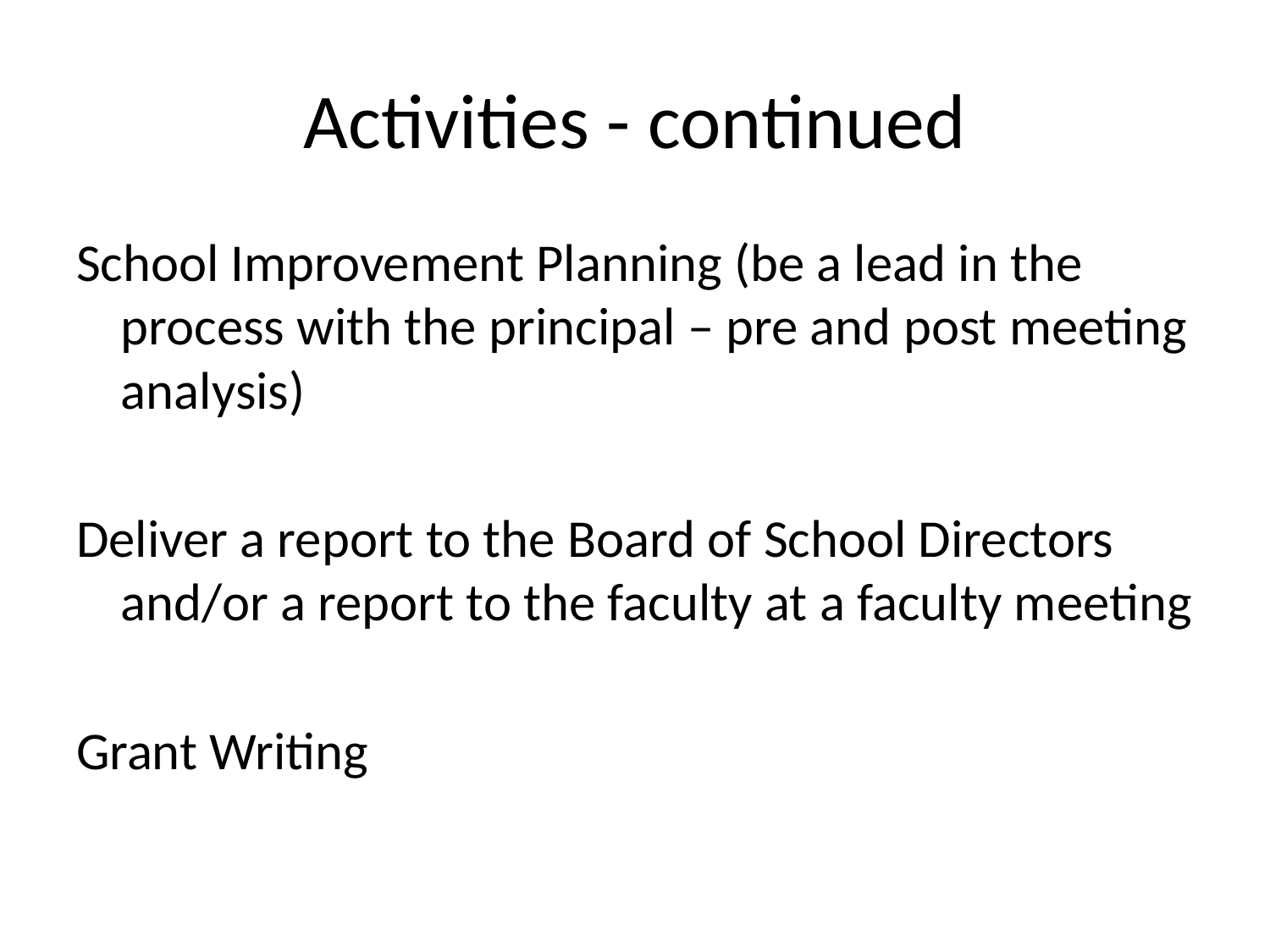

# Activities - continued
School Improvement Planning (be a lead in the process with the principal – pre and post meeting analysis)

Deliver a report to the Board of School Directors and/or a report to the faculty at a faculty meeting

Grant Writing